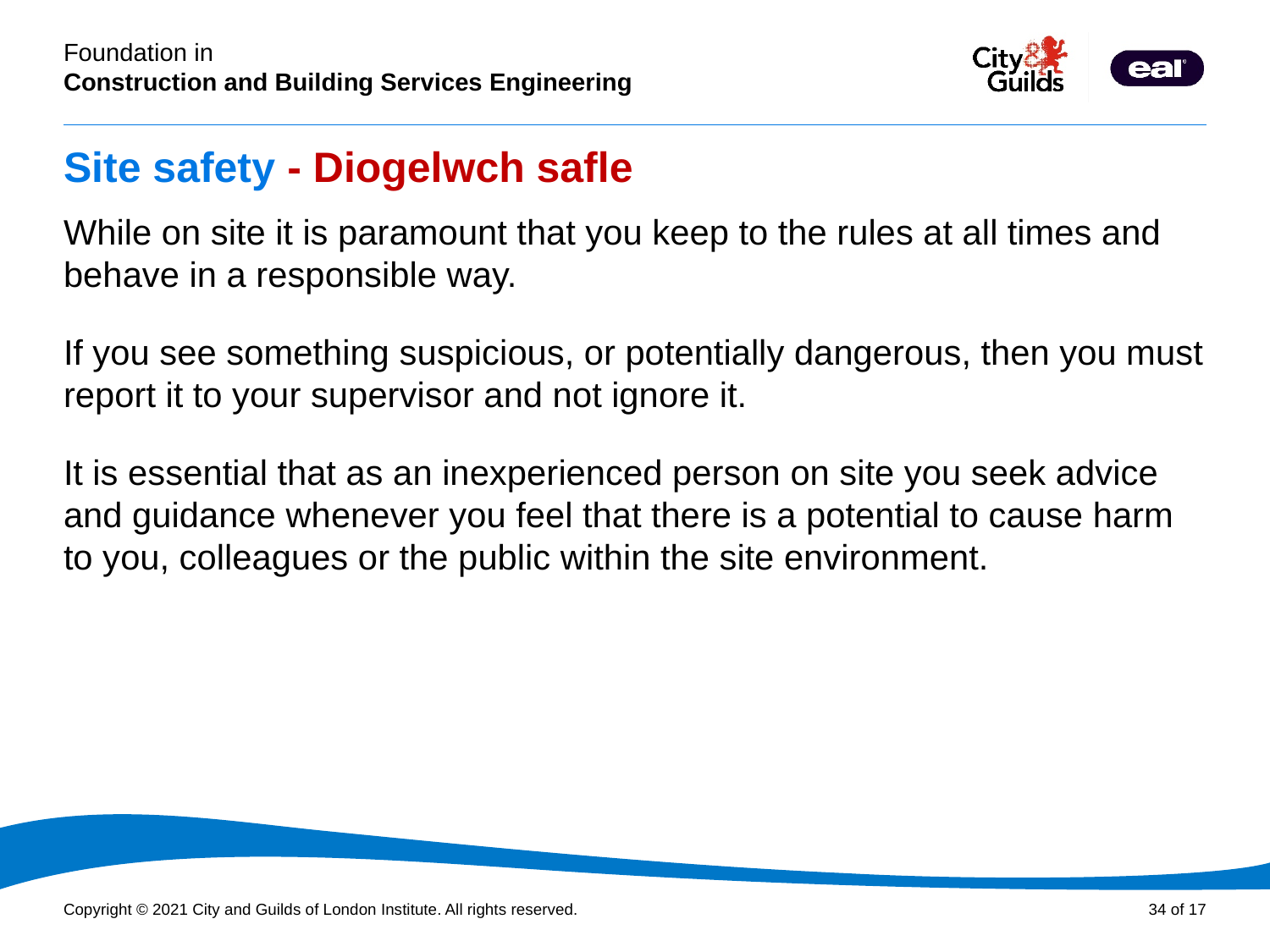

# Site safety - Diogelwch safle
While on site it is paramount that you keep to the rules at all times and behave in a responsible way.
If you see something suspicious, or potentially dangerous, then you must report it to your supervisor and not ignore it.
It is essential that as an inexperienced person on site you seek advice and guidance whenever you feel that there is a potential to cause harm to you, colleagues or the public within the site environment.